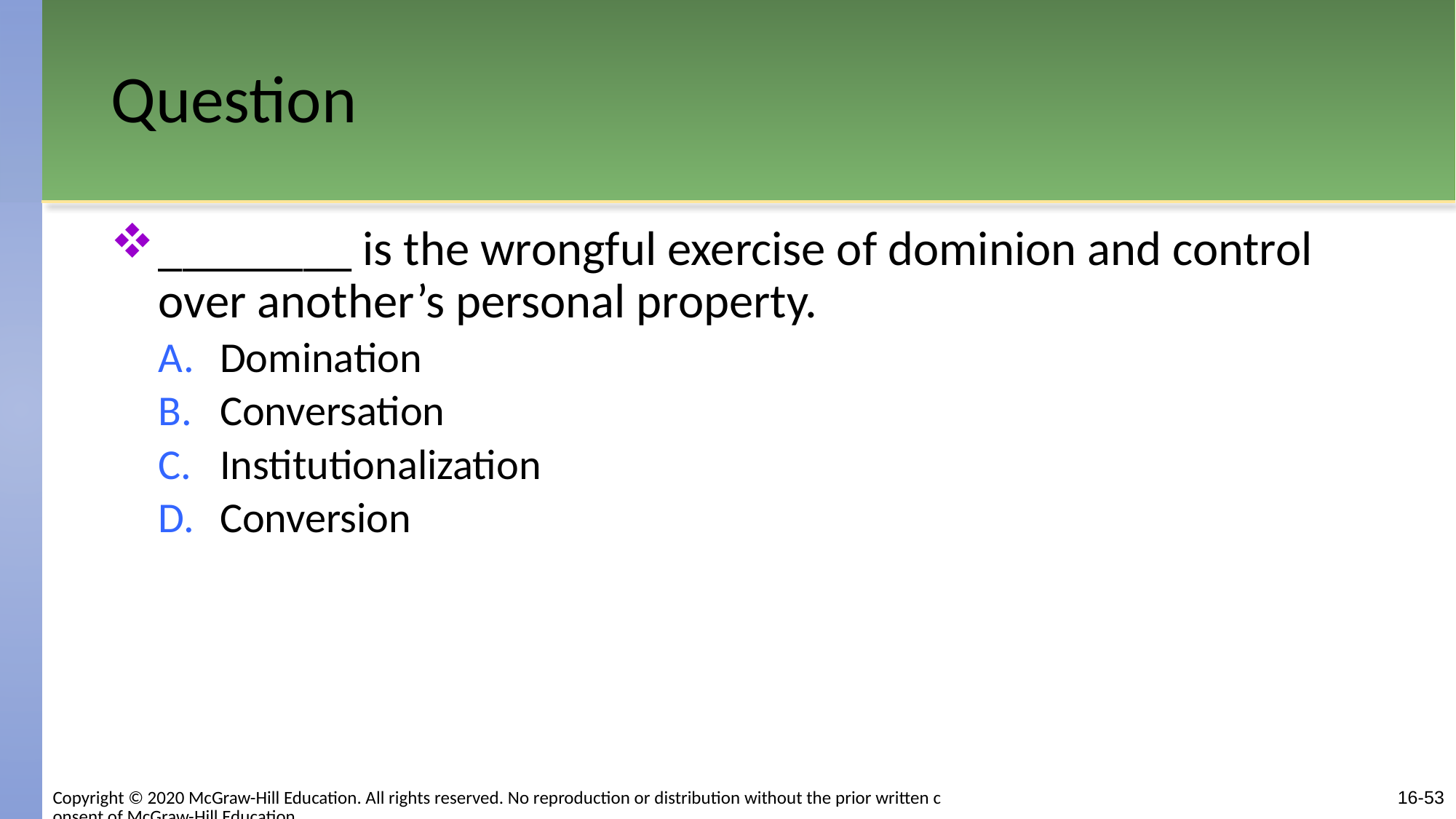

# Question
________ is the wrongful exercise of dominion and control over another’s personal property.
Domination
Conversation
Institutionalization
Conversion
Copyright © 2020 McGraw-Hill Education. All rights reserved. No reproduction or distribution without the prior written consent of McGraw-Hill Education.
16-53